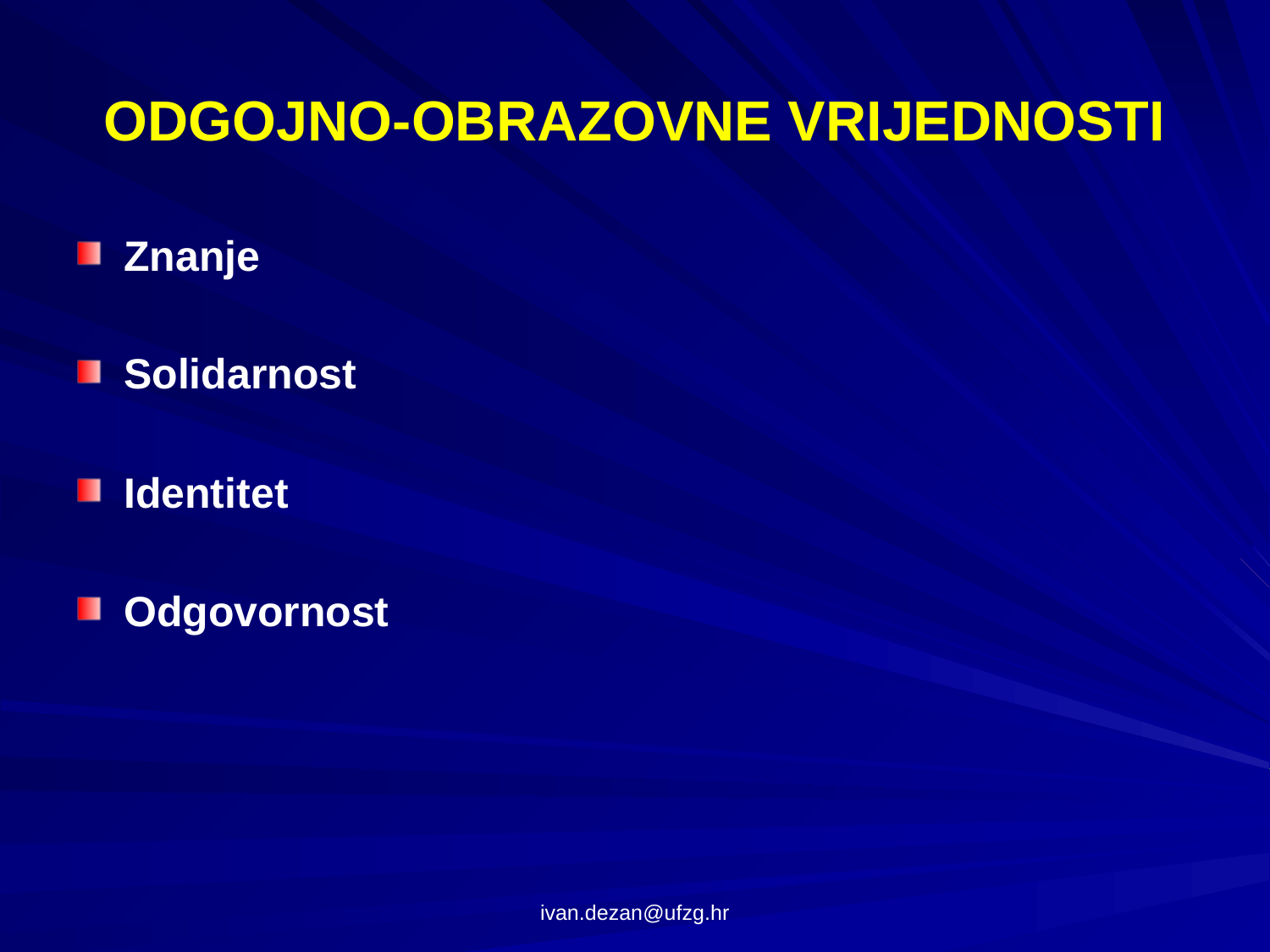

# ODGOJNO-OBRAZOVNE VRIJEDNOSTI
Znanje

Solidarnost

Identitet

Odgovornost

ivan.dezan@ufzg.hr